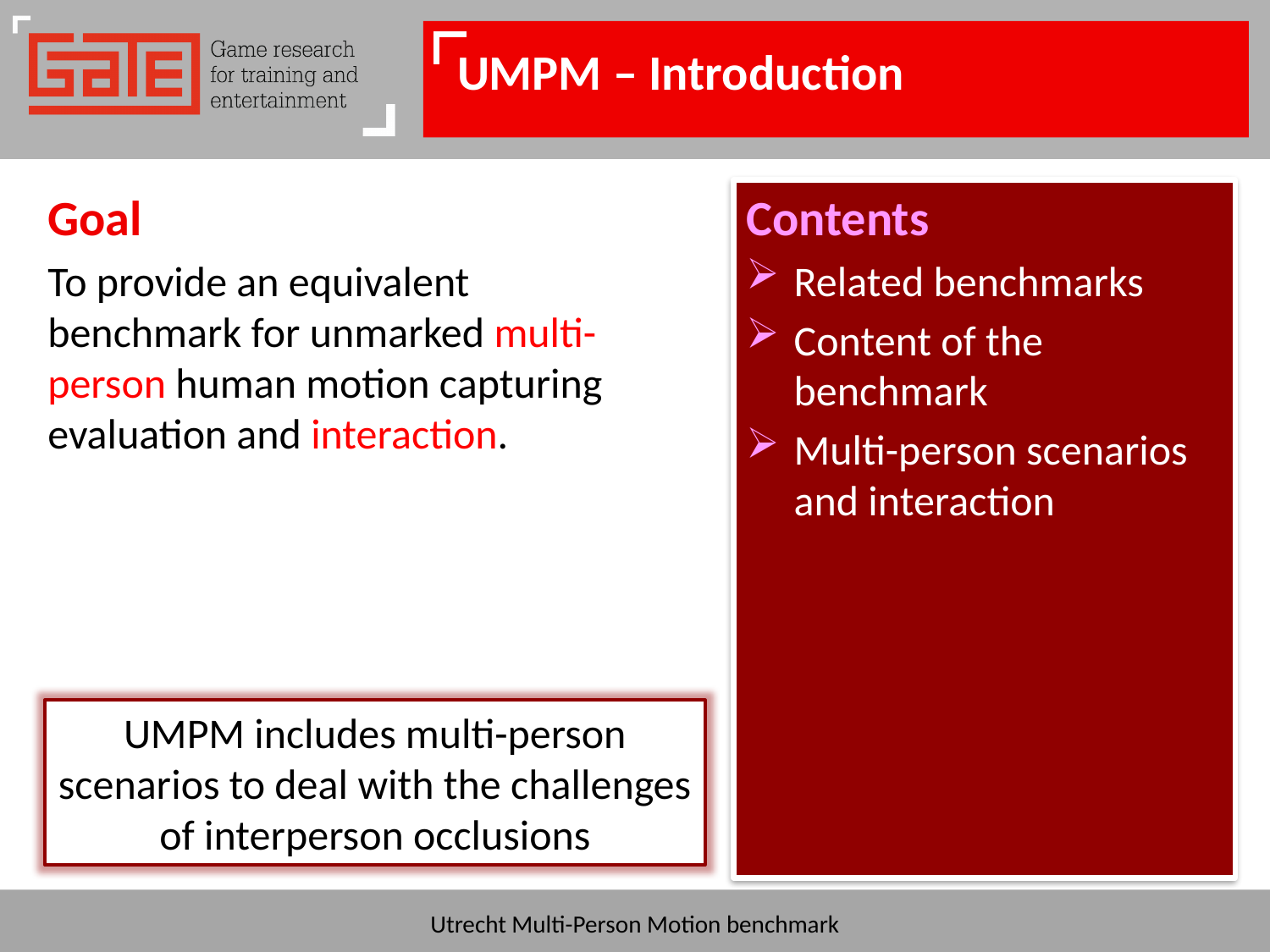

# UMPM – Introduction
Goal
To provide an equivalent benchmark for unmarked multi-person human motion capturing evaluation and interaction.

Contents
Related benchmarks
Content of the benchmark
Multi-person scenarios and interaction

UMPM includes multi-person scenarios to deal with the challenges of interperson occlusions
Utrecht Multi-Person Motion benchmark